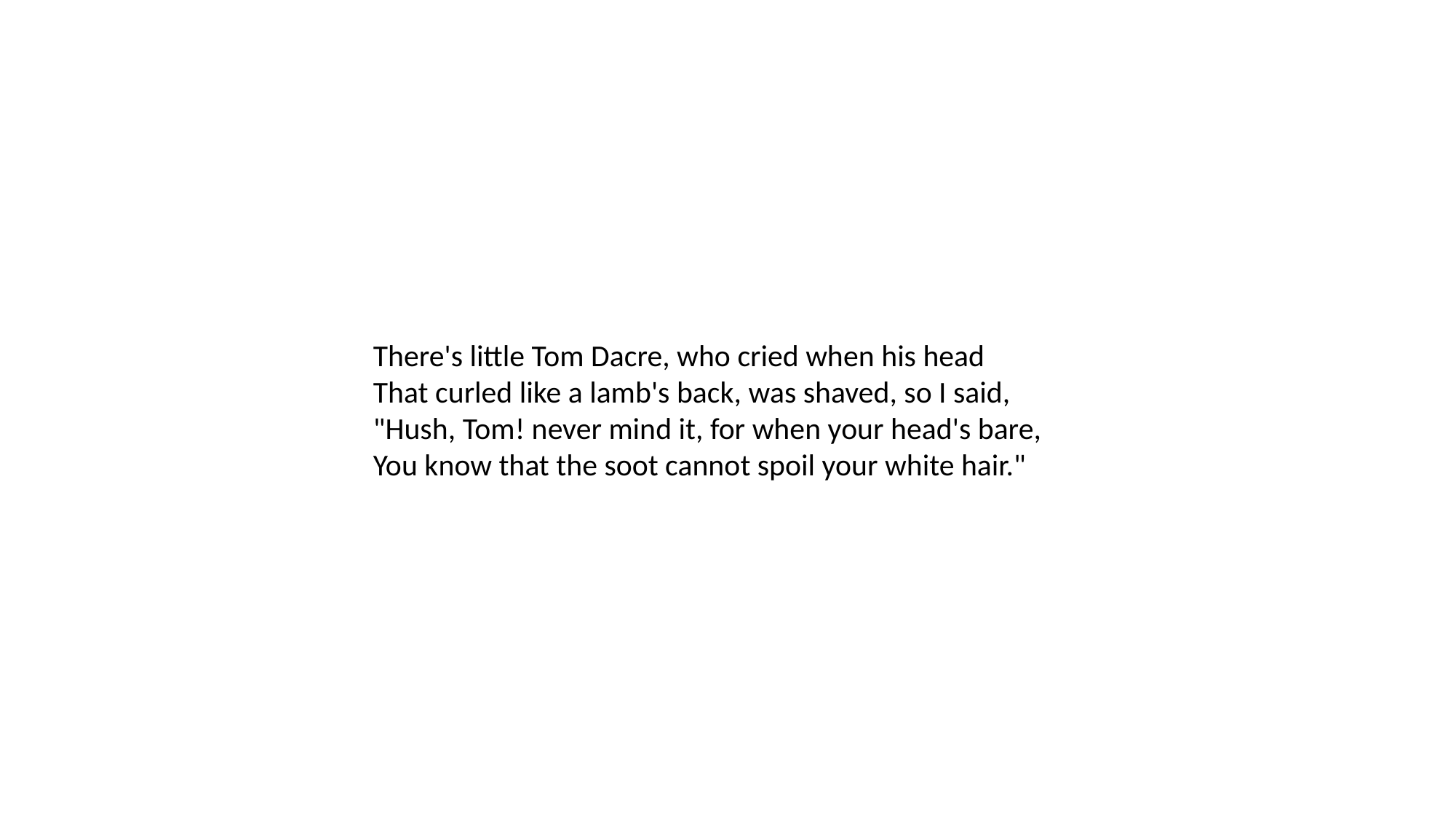

There's little Tom Dacre, who cried when his head
That curled like a lamb's back, was shaved, so I said,
"Hush, Tom! never mind it, for when your head's bare,
You know that the soot cannot spoil your white hair."